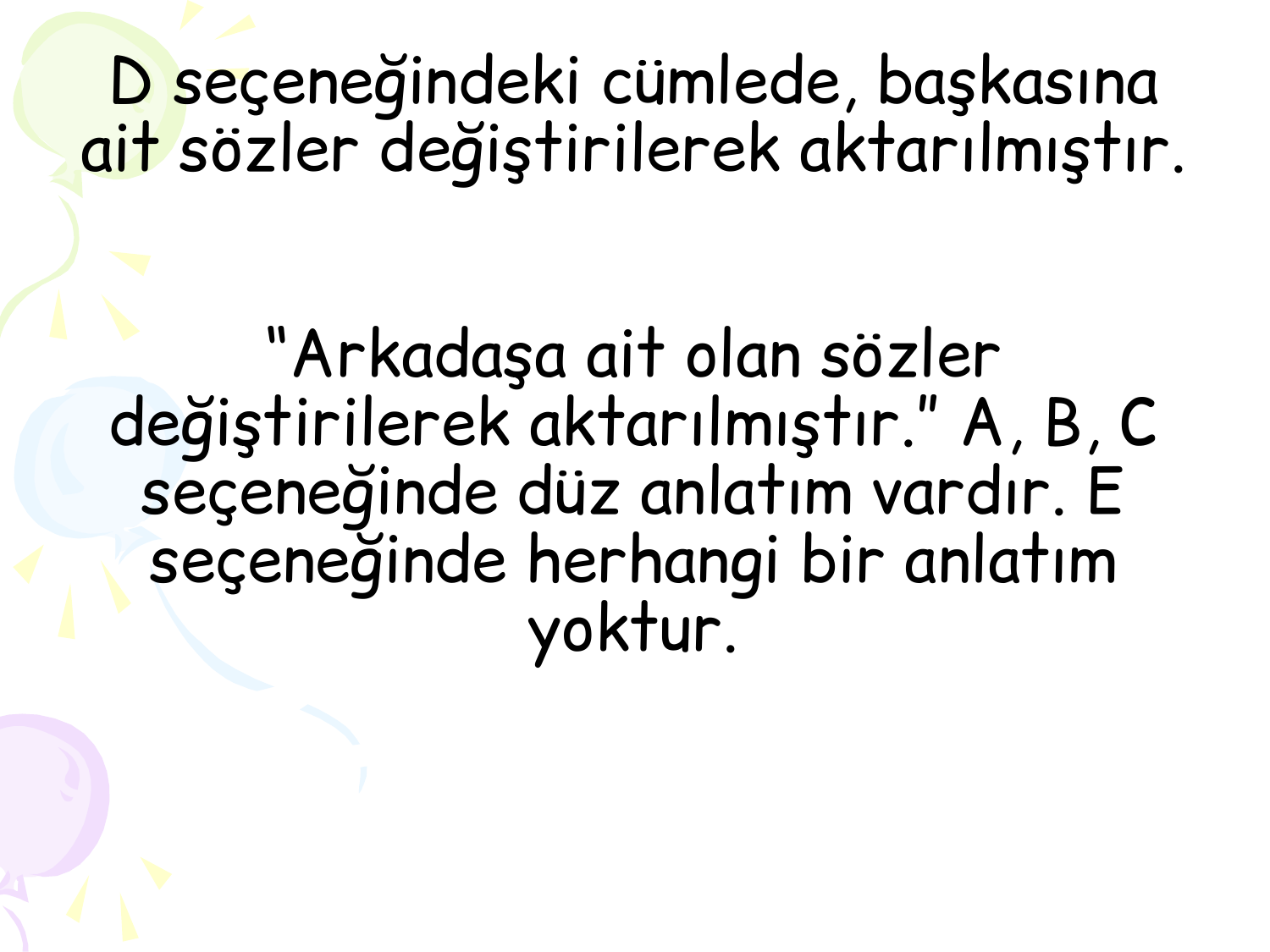

# Çözüm: D seçeneğindeki cümlede, başkasına ait sözler değiştirilerek aktarılmıştır. “Arkadaşa ait olan sözler değiştirilerek aktarılmıştır.” A, B, C seçeneğinde düz anlatım vardır. E seçeneğinde herhangi bir anlatım yoktur.